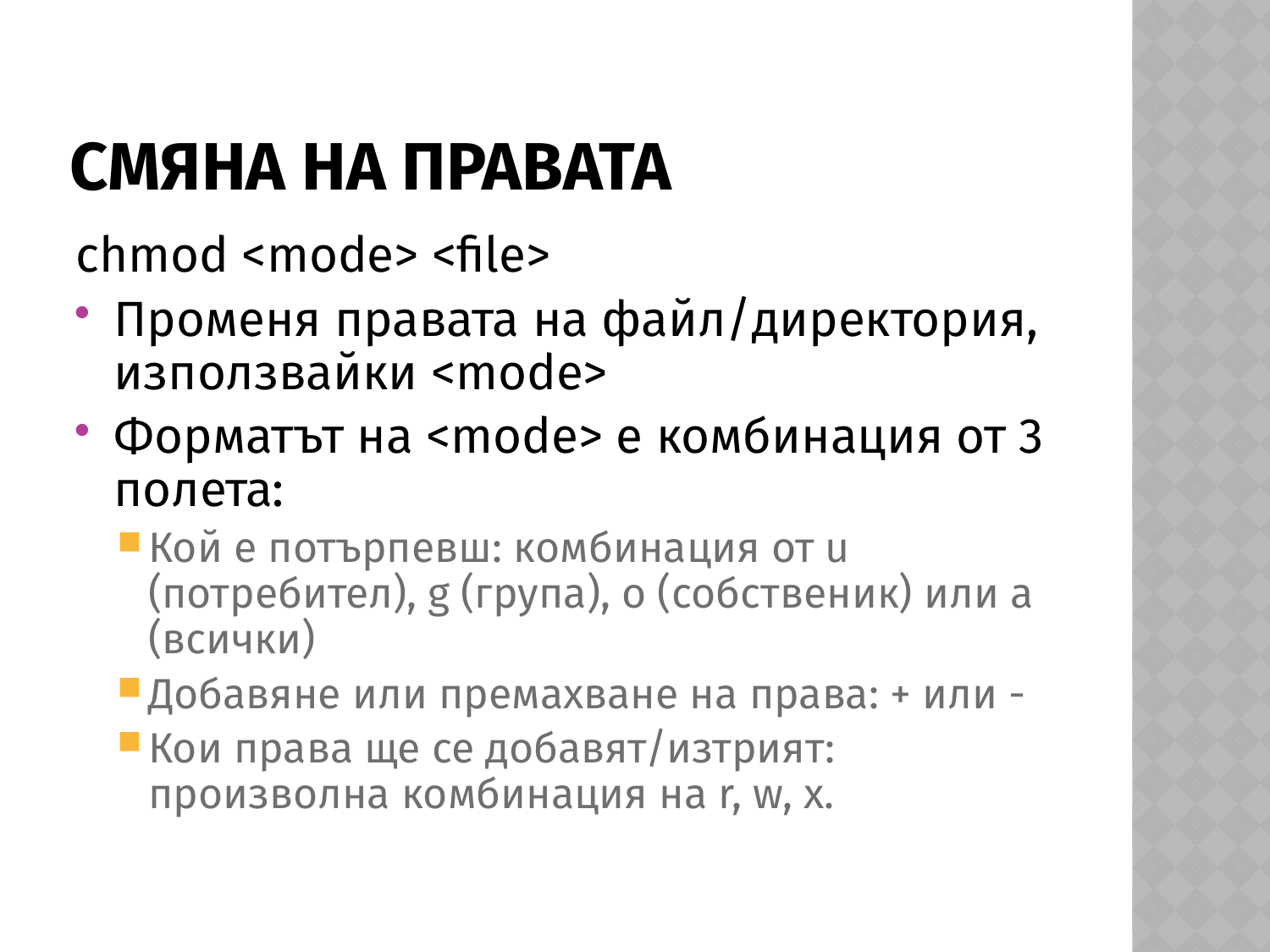

# Смяна на правата
chmod <mode> <file>
Променя правата на файл/директория, използвайки <mode>
Форматът на <mode> е комбинация от 3 полета:
Кой е потърпевш: комбинация от u (потребител), g (група), o (собственик) или a (всички)
Добавяне или премахване на права: + или -
Кои права ще се добавят/изтрият: произволна комбинация на r, w, x.